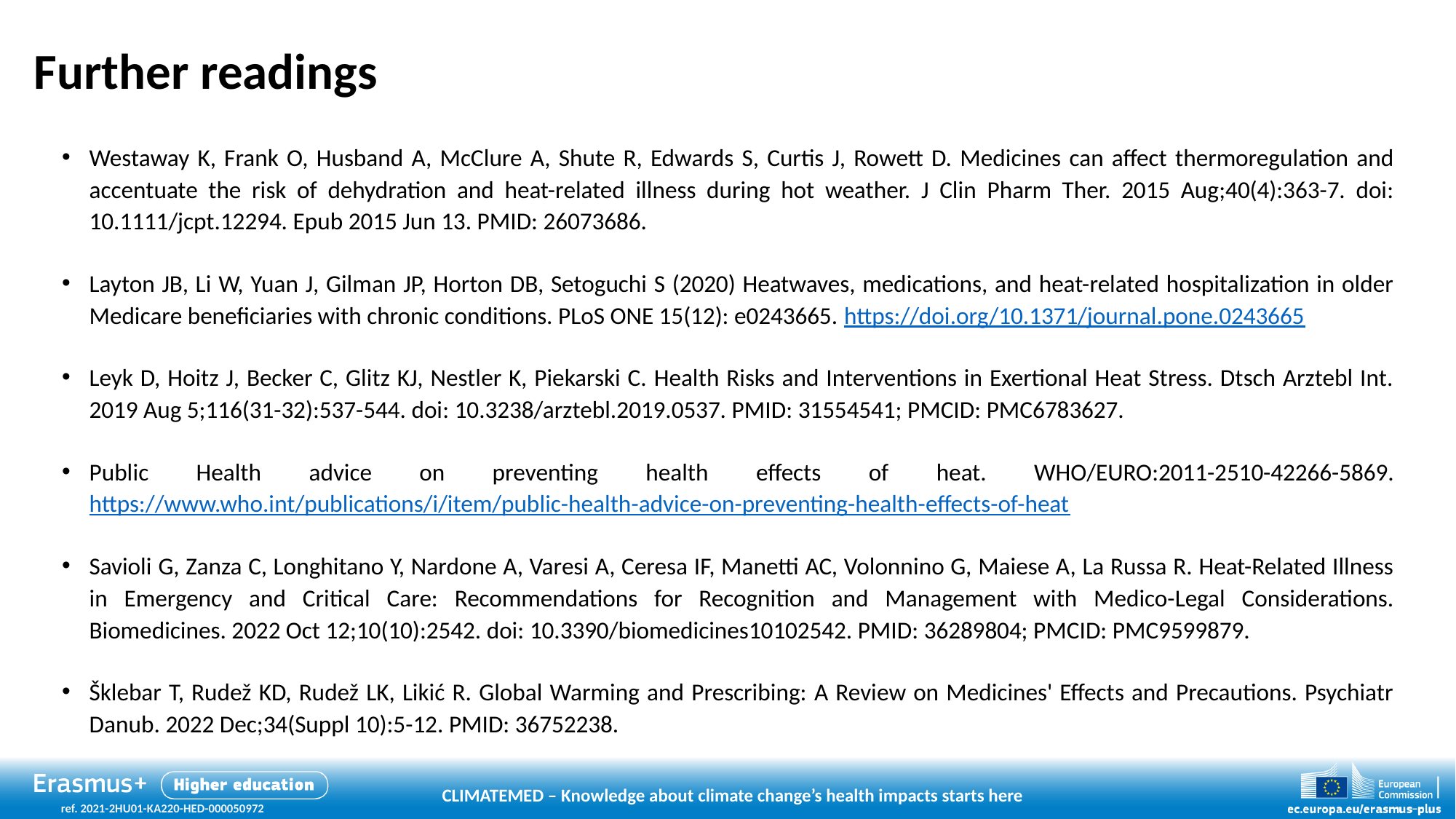

# Further readings
Westaway K, Frank O, Husband A, McClure A, Shute R, Edwards S, Curtis J, Rowett D. Medicines can affect thermoregulation and accentuate the risk of dehydration and heat-related illness during hot weather. J Clin Pharm Ther. 2015 Aug;40(4):363-7. doi: 10.1111/jcpt.12294. Epub 2015 Jun 13. PMID: 26073686.
Layton JB, Li W, Yuan J, Gilman JP, Horton DB, Setoguchi S (2020) Heatwaves, medications, and heat-related hospitalization in older Medicare beneficiaries with chronic conditions. PLoS ONE 15(12): e0243665. https://doi.org/10.1371/journal.pone.0243665
Leyk D, Hoitz J, Becker C, Glitz KJ, Nestler K, Piekarski C. Health Risks and Interventions in Exertional Heat Stress. Dtsch Arztebl Int. 2019 Aug 5;116(31-32):537-544. doi: 10.3238/arztebl.2019.0537. PMID: 31554541; PMCID: PMC6783627.
Public Health advice on preventing health effects of heat. WHO/EURO:2011-2510-42266-5869. https://www.who.int/publications/i/item/public-health-advice-on-preventing-health-effects-of-heat
Savioli G, Zanza C, Longhitano Y, Nardone A, Varesi A, Ceresa IF, Manetti AC, Volonnino G, Maiese A, La Russa R. Heat-Related Illness in Emergency and Critical Care: Recommendations for Recognition and Management with Medico-Legal Considerations. Biomedicines. 2022 Oct 12;10(10):2542. doi: 10.3390/biomedicines10102542. PMID: 36289804; PMCID: PMC9599879.
Šklebar T, Rudež KD, Rudež LK, Likić R. Global Warming and Prescribing: A Review on Medicines' Effects and Precautions. Psychiatr Danub. 2022 Dec;34(Suppl 10):5-12. PMID: 36752238.